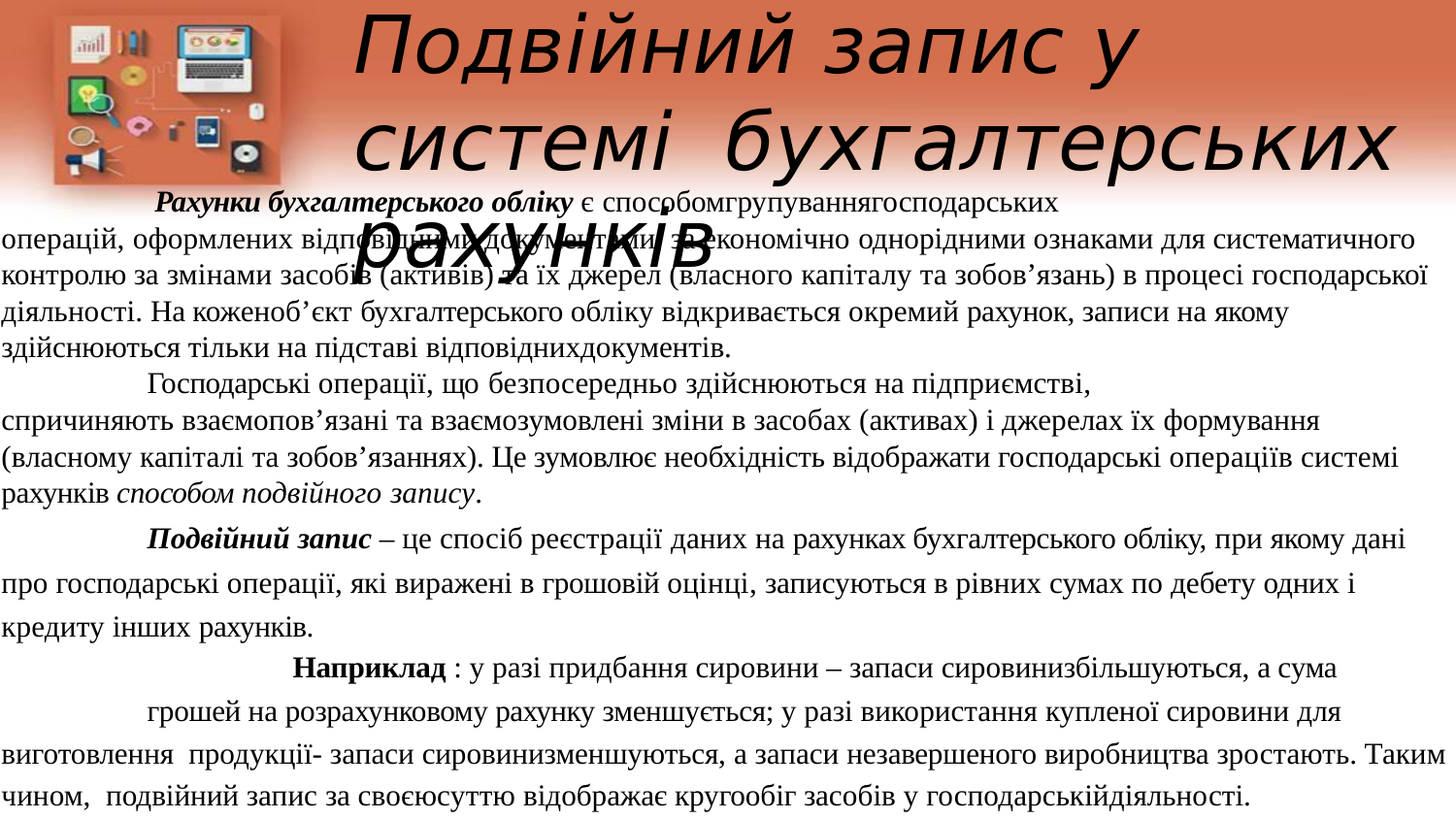

# Подвійний запис у системі  бухгалтерських рахунків
Рахунки бухгалтерського обліку є способомгрупуваннягосподарських
операцій, оформлених відповідними документами, за економічно однорідними ознаками для систематичного  контролю за змінами засобів (активів) та їх джерел (власного капіталу та зобов’язань) в процесі господарської  діяльності. На коженоб’єкт бухгалтерського обліку відкривається окремий рахунок, записи на якому  здійснюються тільки на підставі відповіднихдокументів.
Господарські операції, що безпосередньо здійснюються на підприємстві,
спричиняють взаємопов’язані та взаємозумовлені зміни в засобах (активах) і джерелах їх формування  (власному капіталі та зобов’язаннях). Це зумовлює необхідність відображати господарські операціїв системі
рахунків способом подвійного запису.
Подвійний запис – це спосіб реєстрації даних на рахунках бухгалтерського обліку, при якому дані  про господарські операції, які виражені в грошовій оцінці, записуються в рівних сумах по дебету одних і  кредиту інших рахунків.
Наприклад : у разі придбання сировини – запаси сировинизбільшуються, а сума
грошей на розрахунковому рахунку зменшується; у разі використання купленої сировини для виготовлення  продукції- запаси сировинизменшуються, а запаси незавершеного виробництва зростають. Таким чином,  подвійний запис за своєюсуттю відображає кругообіг засобів у господарськійдіяльності.